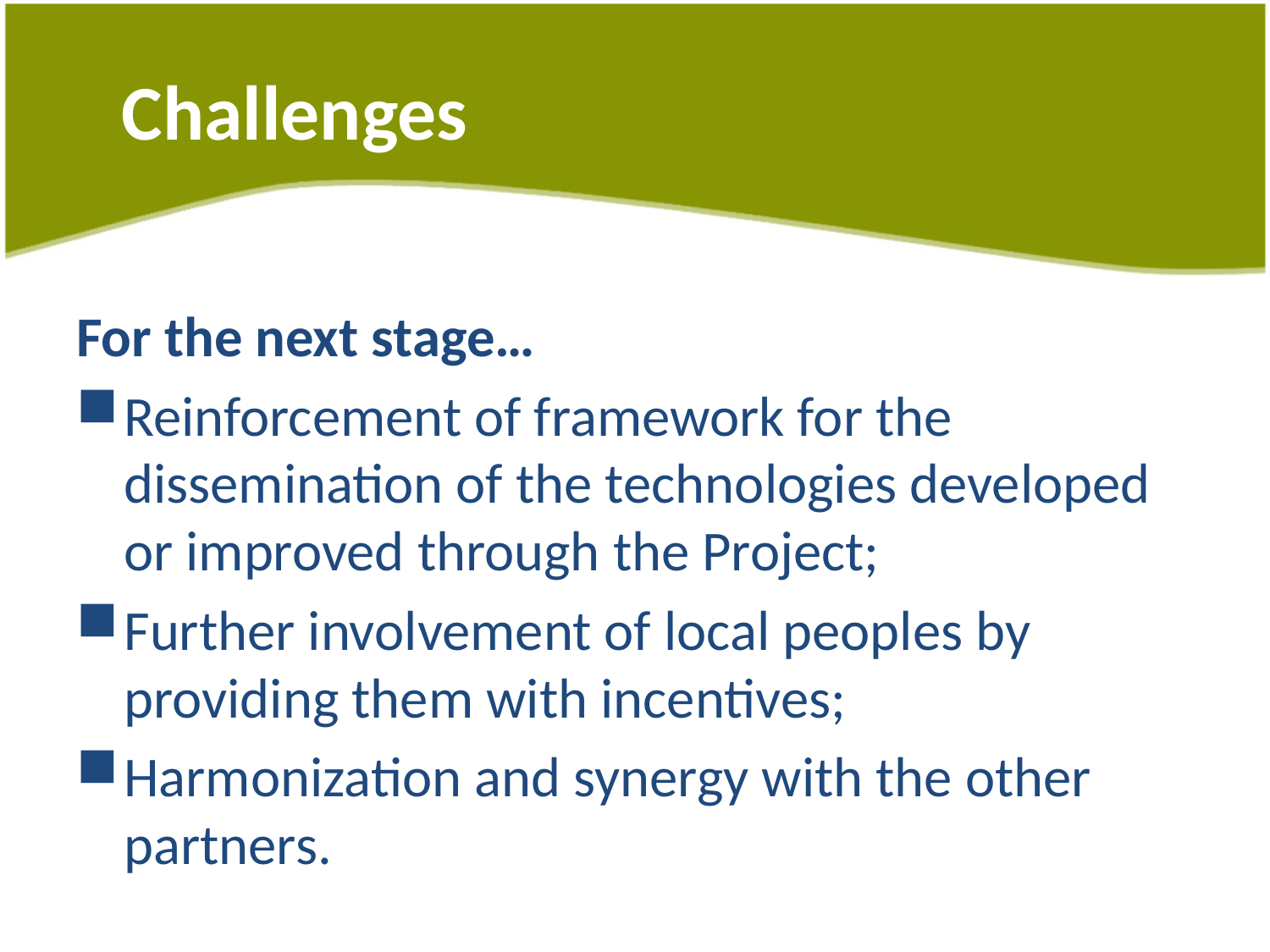

# Challenges
For the next stage…
Reinforcement of framework for the dissemination of the technologies developed or improved through the Project;
Further involvement of local peoples by providing them with incentives;
Harmonization and synergy with the other partners.